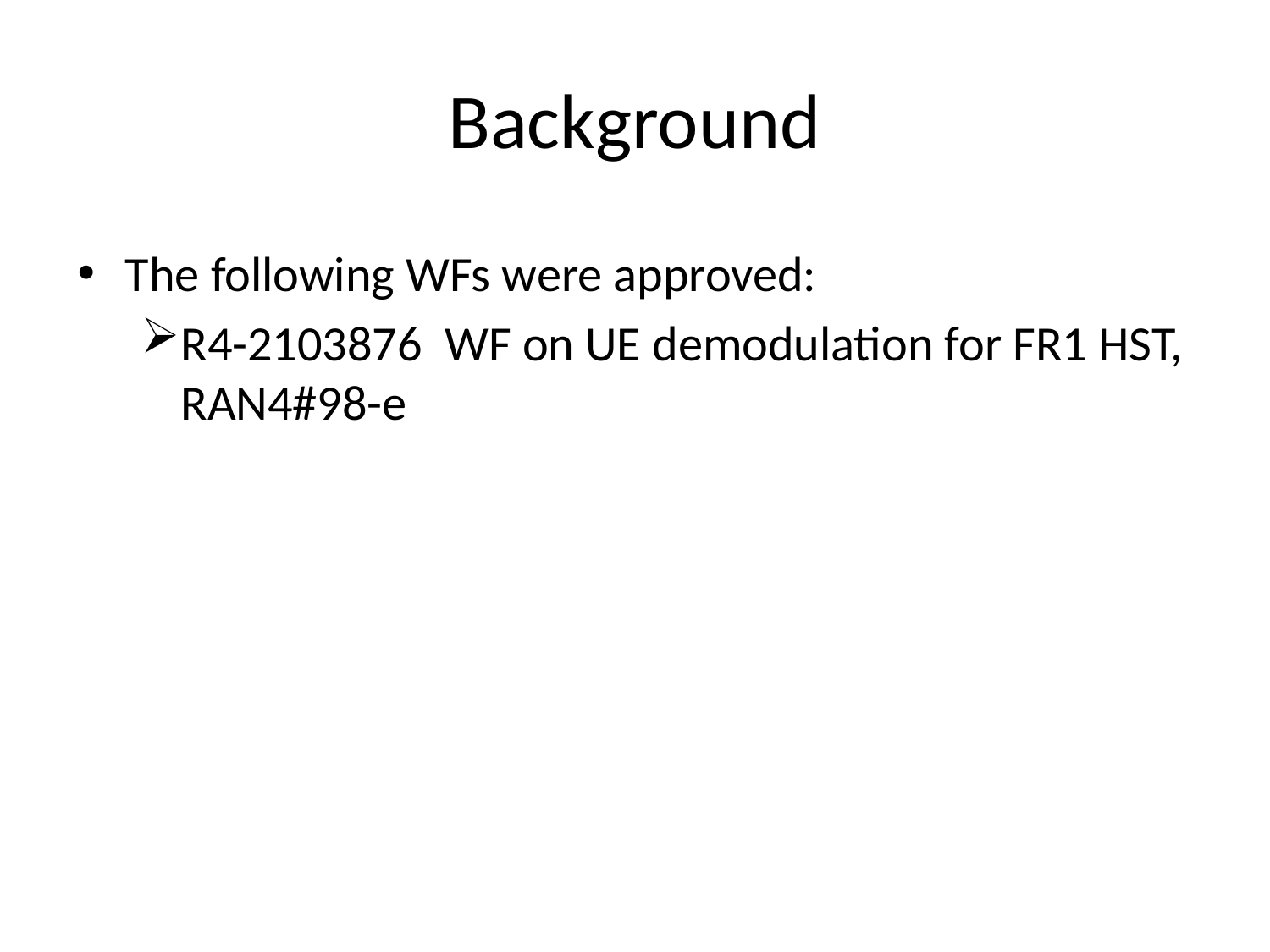

# Background
The following WFs were approved:
R4-2103876  WF on UE demodulation for FR1 HST, RAN4#98-e